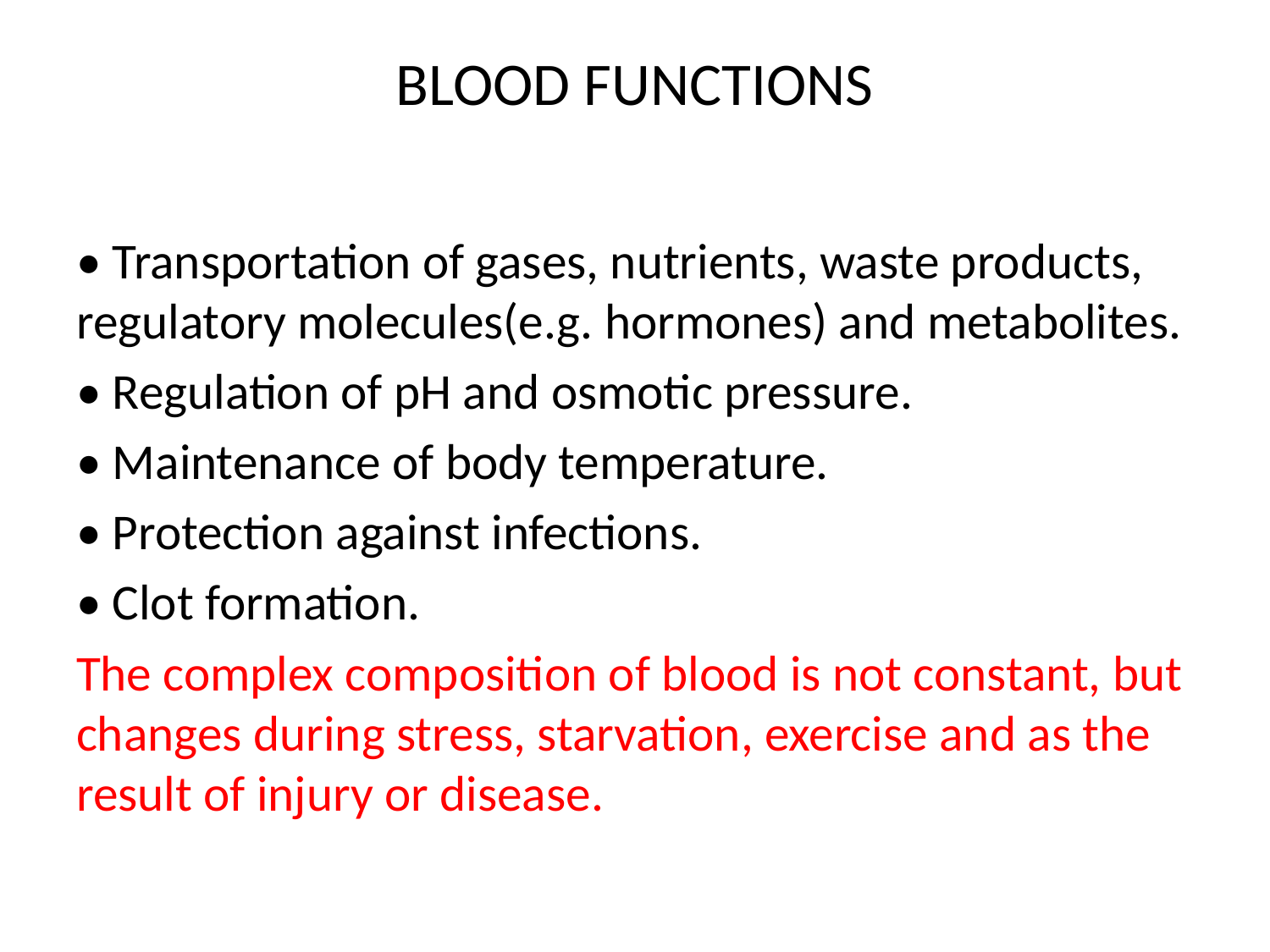

# BLOOD FUNCTIONS
• Transportation of gases, nutrients, waste products, regulatory molecules(e.g. hormones) and metabolites.
• Regulation of pH and osmotic pressure.
• Maintenance of body temperature.
• Protection against infections.
• Clot formation.
The complex composition of blood is not constant, but changes during stress, starvation, exercise and as the result of injury or disease.